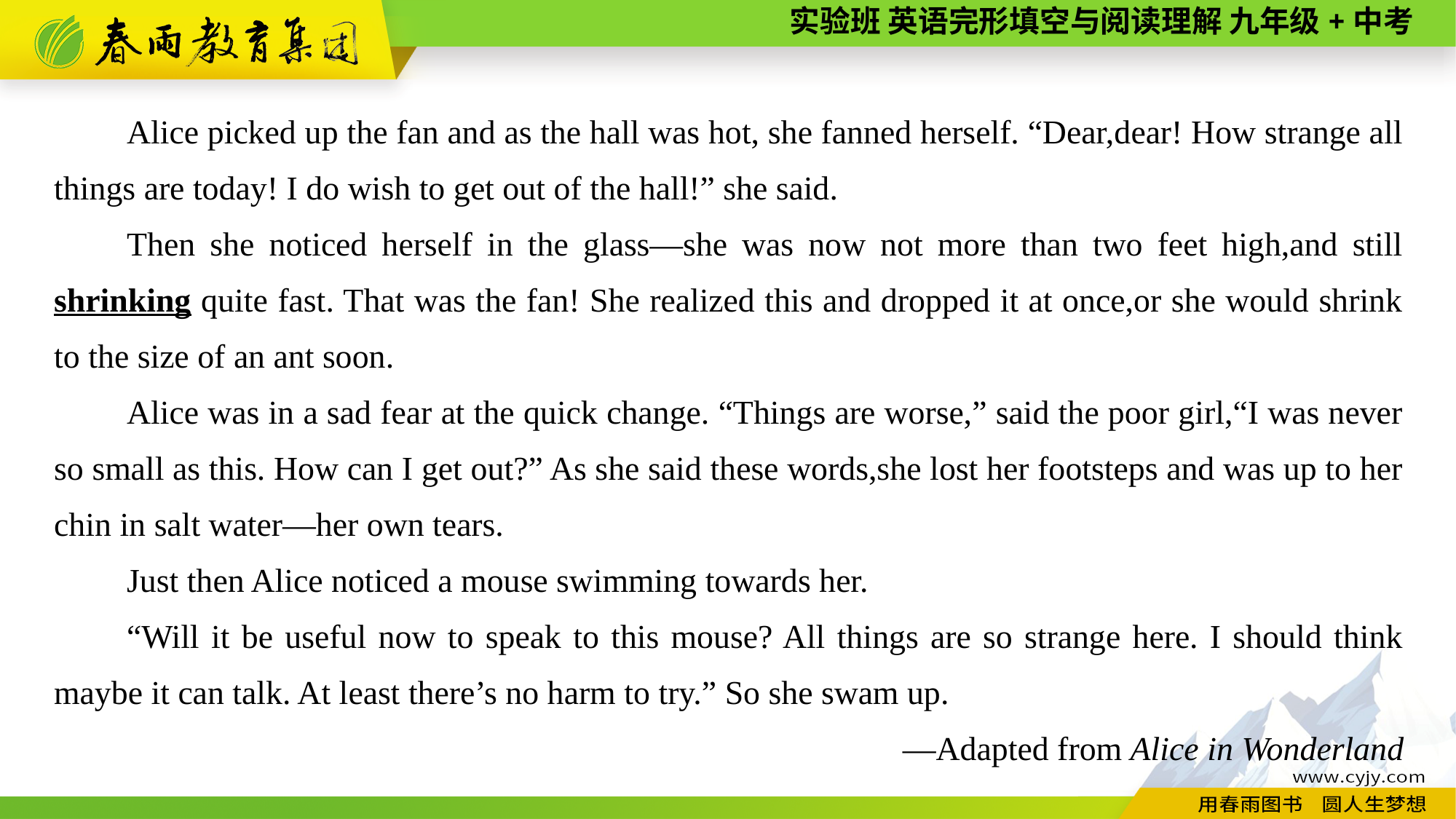

Alice picked up the fan and as the hall was hot, she fanned herself. “Dear,dear! How strange all things are today! I do wish to get out of the hall!” she said.
Then she noticed herself in the glass—she was now not more than two feet high,and still shrinking quite fast. That was the fan! She realized this and dropped it at once,or she would shrink to the size of an ant soon.
Alice was in a sad fear at the quick change. “Things are worse,” said the poor girl,“I was never so small as this. How can I get out?” As she said these words,she lost her footsteps and was up to her chin in salt water—her own tears.
Just then Alice noticed a mouse swimming towards her.
“Will it be useful now to speak to this mouse? All things are so strange here. I should think maybe it can talk. At least there’s no harm to try.” So she swam up.
—Adapted from Alice in Wonderland